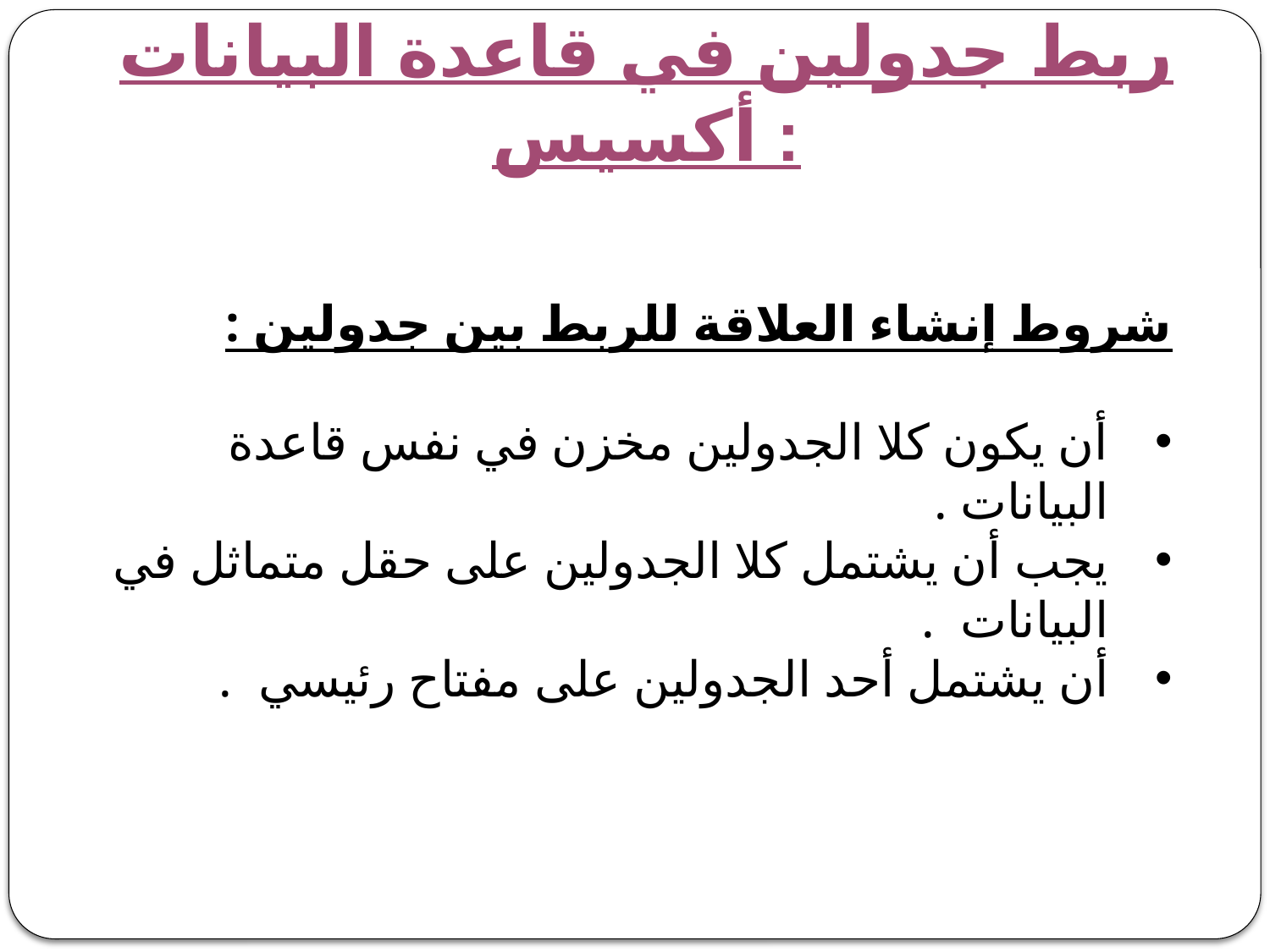

ربط جدولين في قاعدة البيانات أكسيس :
شروط إنشاء العلاقة للربط بين جدولين :

أن يكون كلا الجدولين مخزن في نفس قاعدة البيانات .
يجب أن يشتمل كلا الجدولين على حقل متماثل في البيانات  .
أن يشتمل أحد الجدولين على مفتاح رئيسي  .